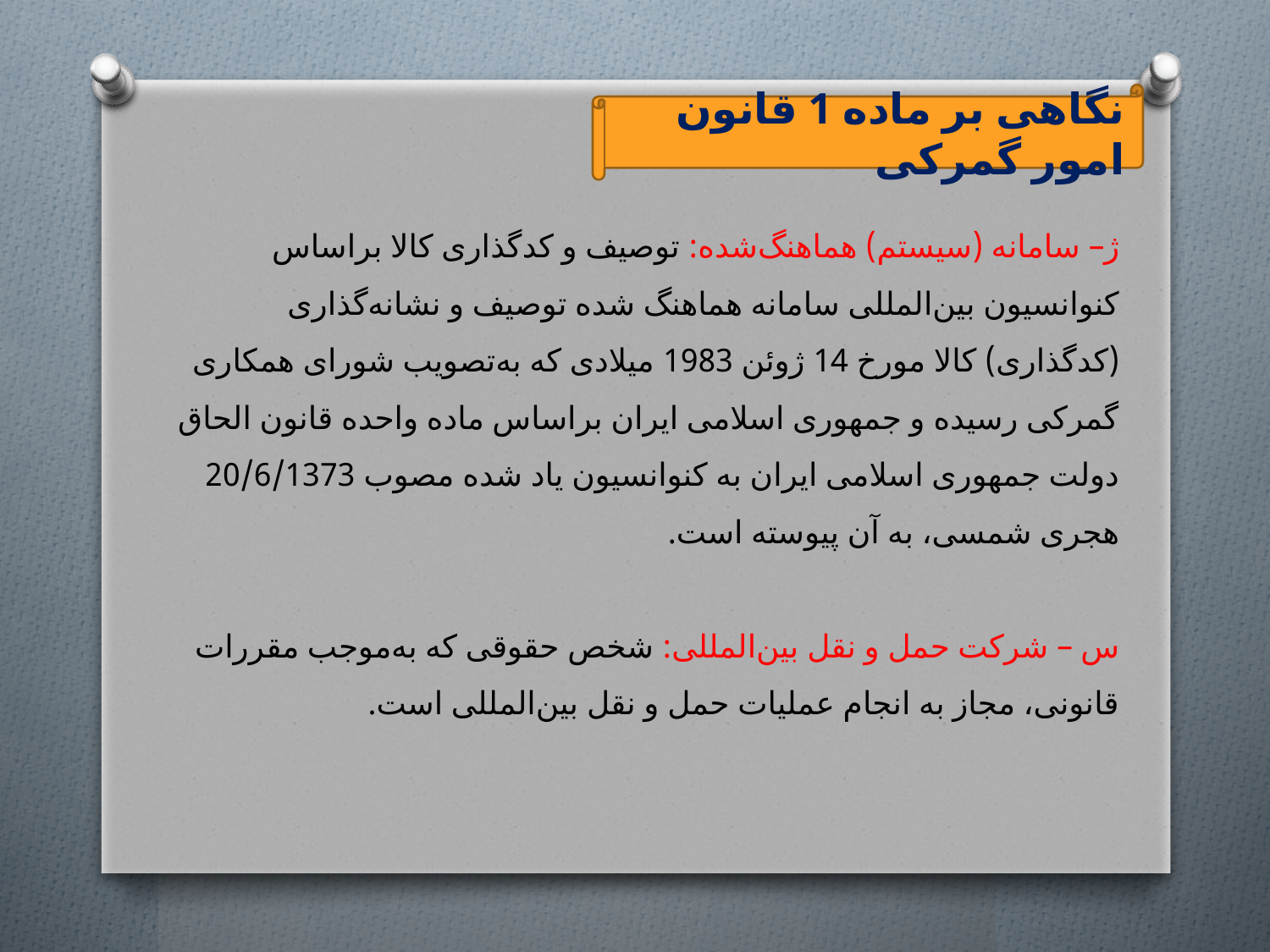

نگاهی بر ماده 1 قانون امور گمرکی
ژ– سامانه (سیستم) هماهنگ‌شده: توصیف و کدگذاری کالا براساس کنوانسیون بین‌المللی سامانه هماهنگ شده توصیف و نشانه‌گذاری (کدگذاری) کالا مورخ 14 ژوئن 1983 میلادی که به‌تصویب شورای همکاری گمرکی رسیده و جمهوری اسلامی ایران براساس ماده واحده قانون الحاق دولت جمهوری اسلامی ایران به کنوانسیون یاد شده مصوب 20/6/1373 هجری شمسی، به آن پیوسته است.
س – شرکت حمل و نقل بین‌المللی: شخص حقوقی که به‌موجب مقررات قانونی، مجاز به انجام عملیات حمل و نقل بین‌المللی است.